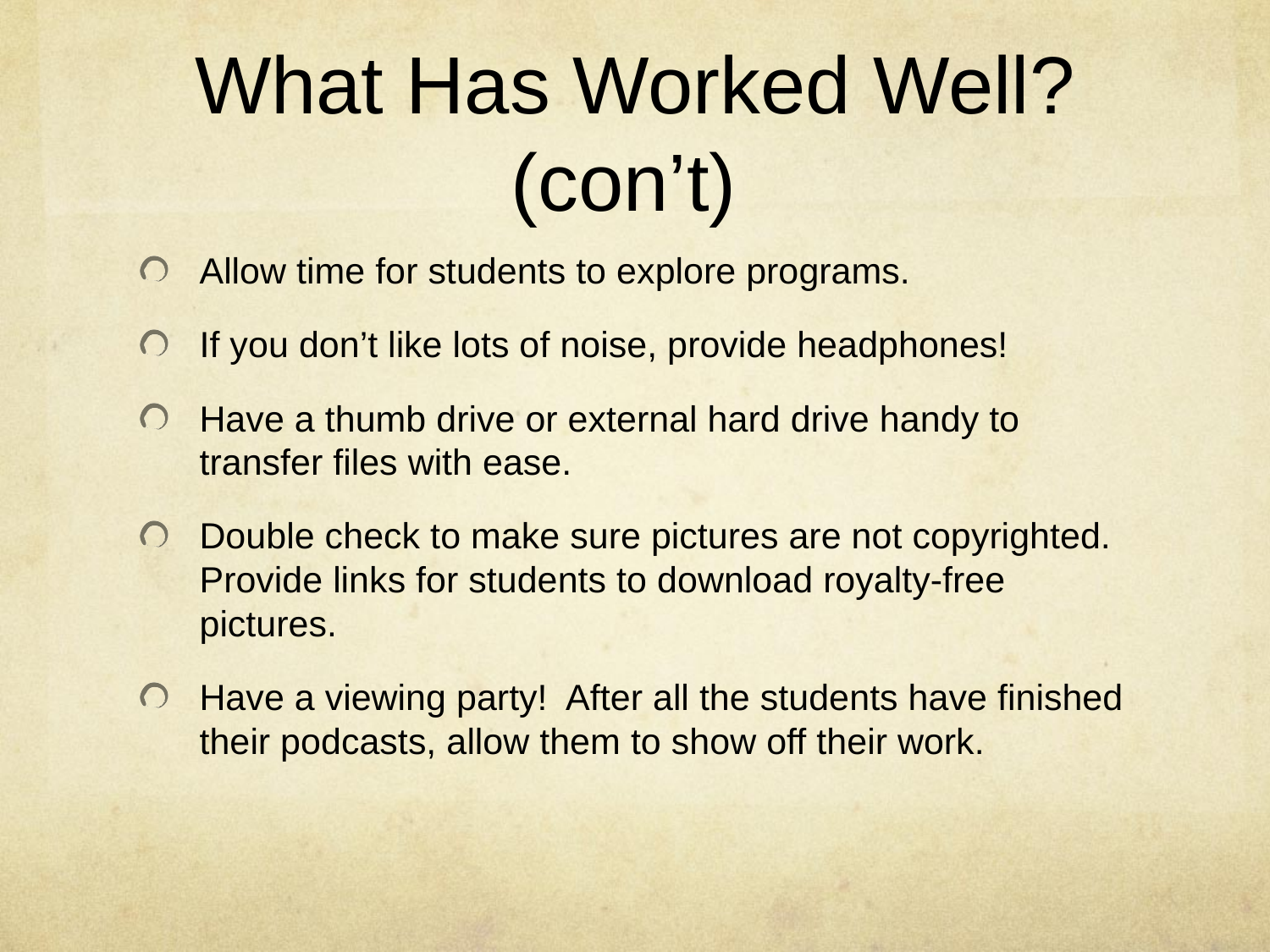

# What Has Worked Well? (con’t)
Allow time for students to explore programs.
If you don’t like lots of noise, provide headphones!
Have a thumb drive or external hard drive handy to transfer files with ease.
Double check to make sure pictures are not copyrighted.  Provide links for students to download royalty-free pictures.
Have a viewing party!  After all the students have finished their podcasts, allow them to show off their work.